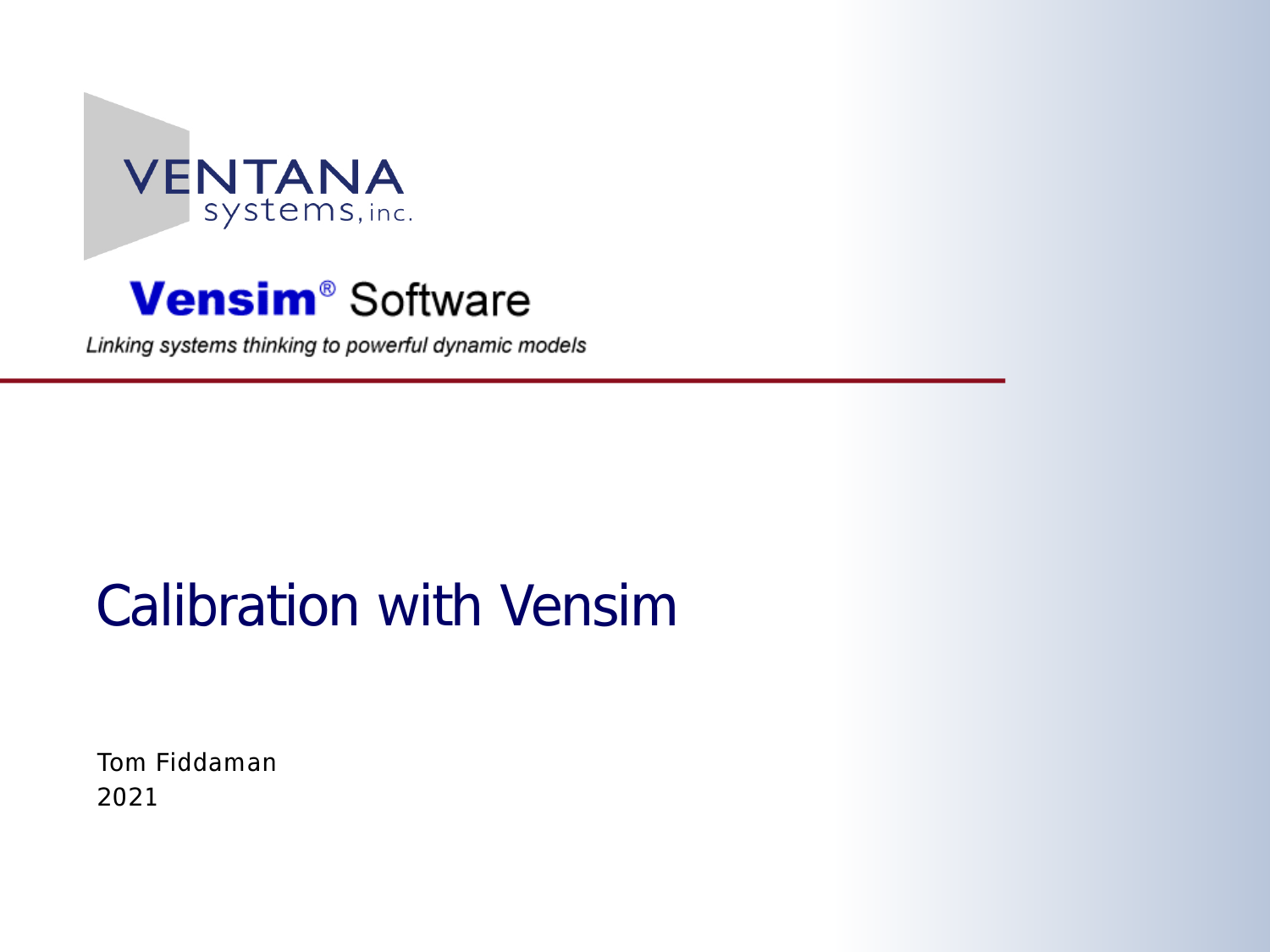

# Calibration with Vensim
Tom Fiddaman
2021